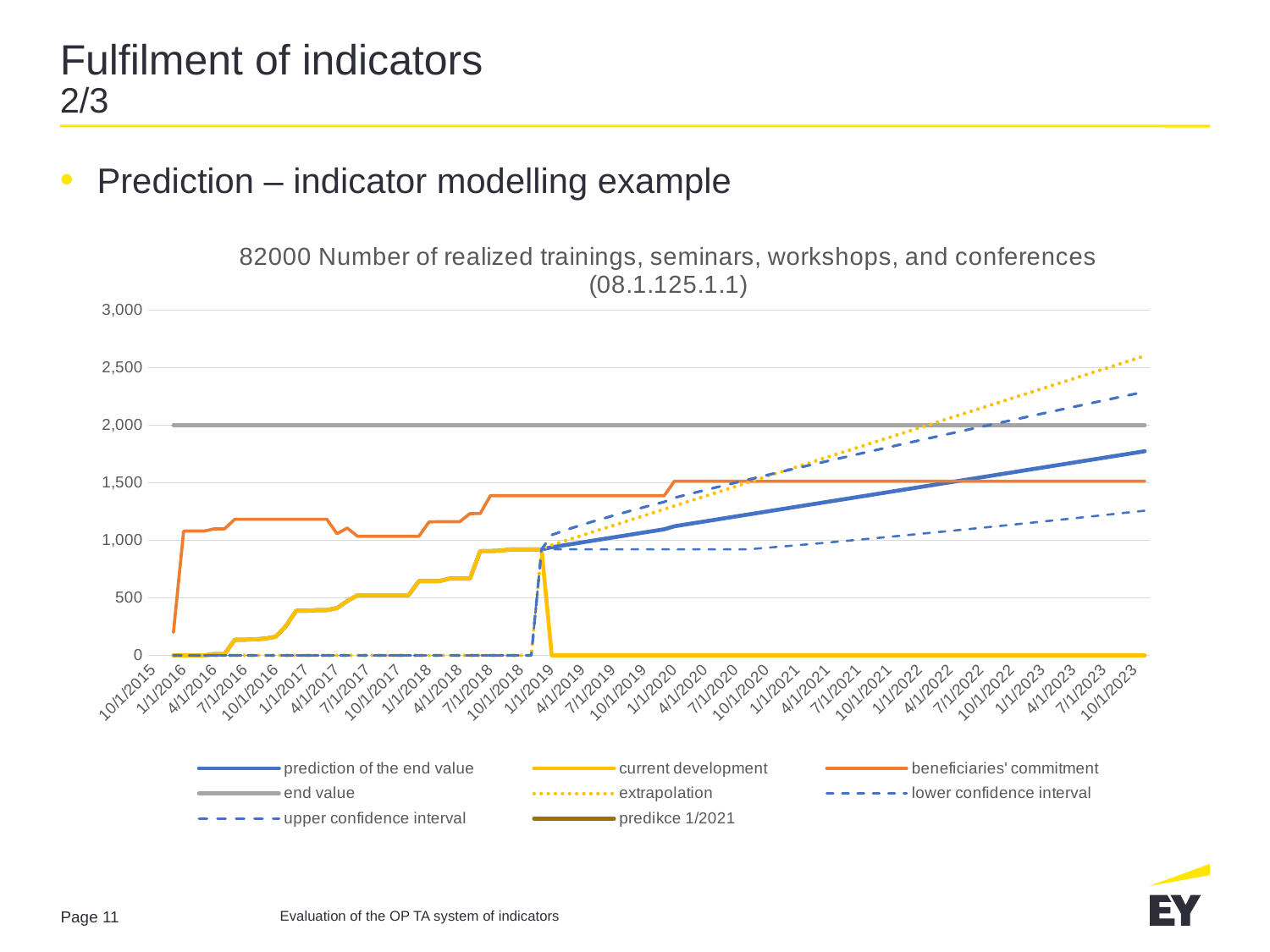

# Fulfilment of indicators 2/3
Prediction – indicator modelling example

[unsupported chart]

Evaluation of the OP TA system of indicators